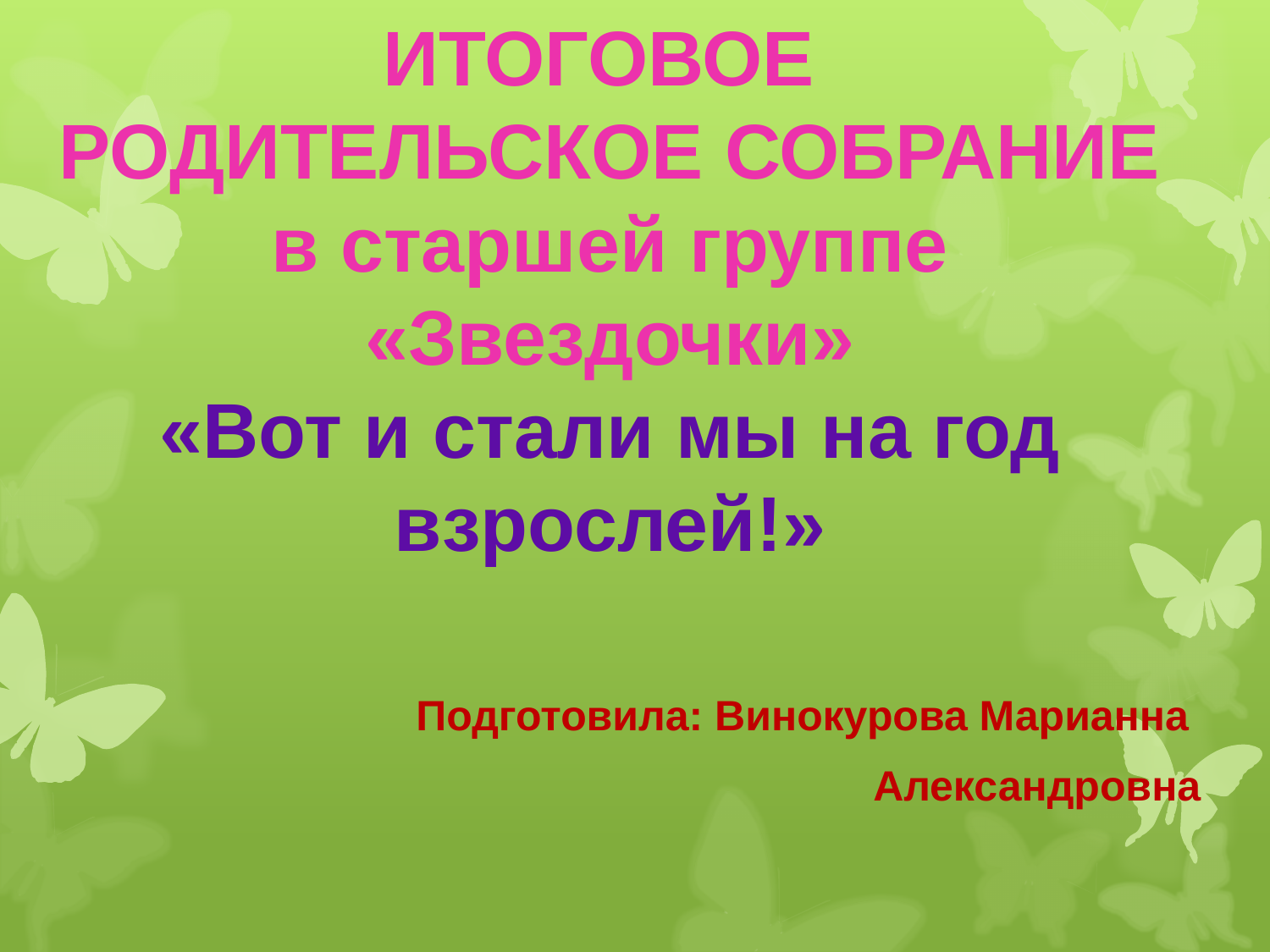

# МБДОУ д/с №52 «Белочка» ИТОГОВОЕ РОДИТЕЛЬСКОЕ СОБРАНИЕ в старшей группе «Звездочки» «Вот и стали мы на год взрослей!»
Подготовила: Винокурова Марианна
Александровна